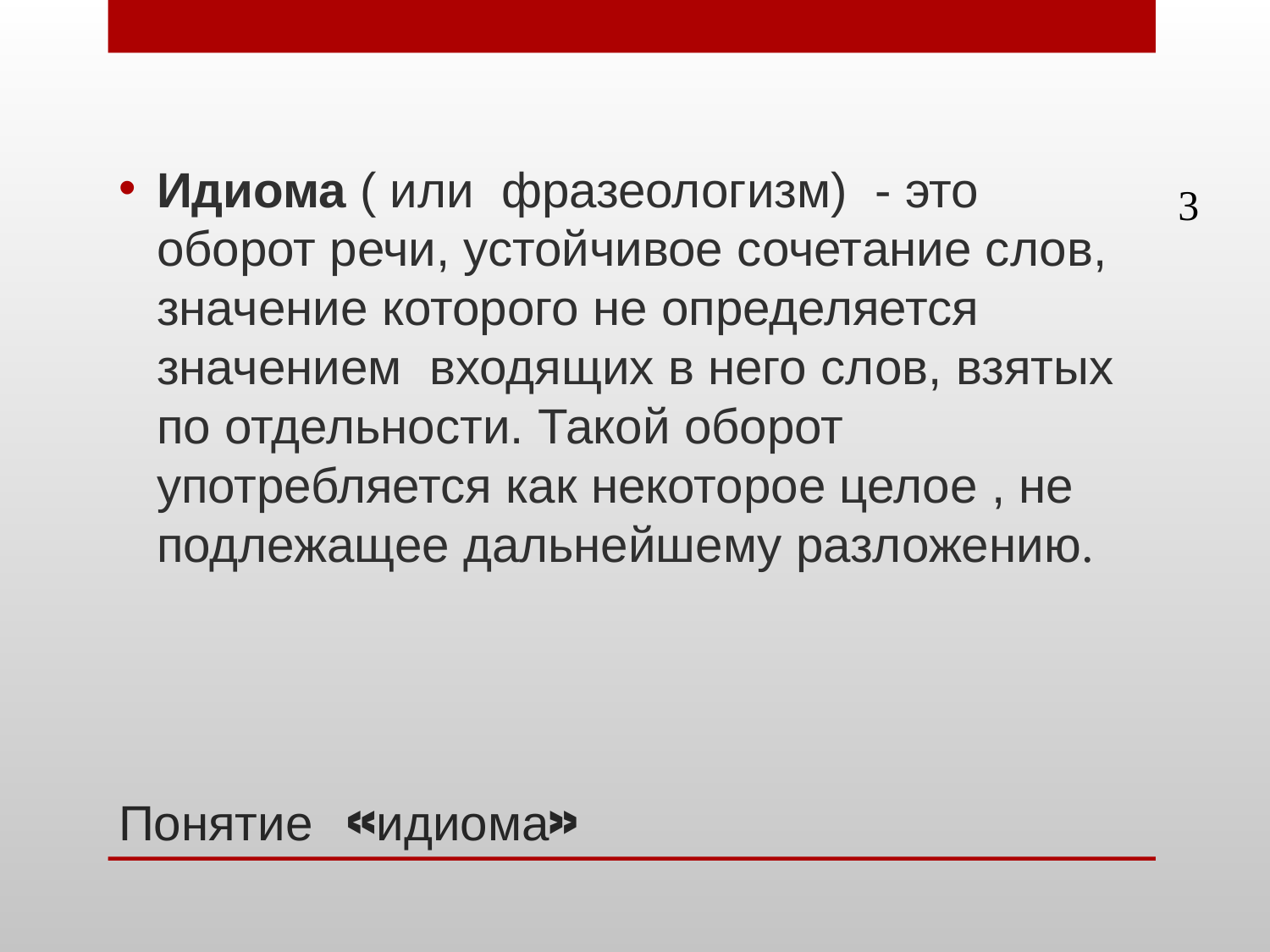

Идиома ( или  фразеологизм)  - это оборот речи, устойчивое сочетание слов, значение которого не определяется значением  входящих в него слов, взятых по отдельности. Такой оборот употребляется как некоторое целое , не подлежащее дальнейшему разложению.
3
# Понятие   «идиома»